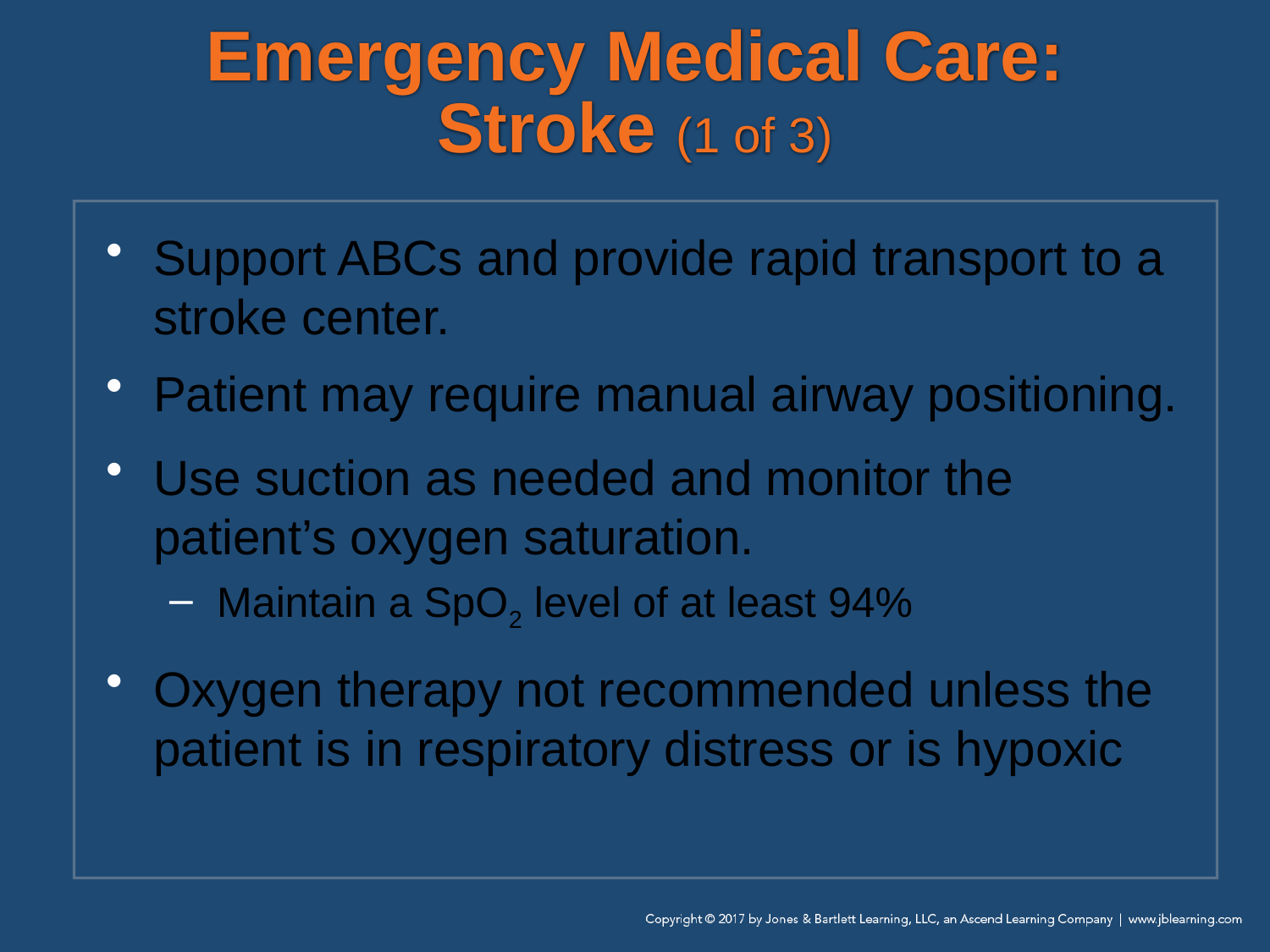

# Emergency Medical Care: Stroke (1 of 3)
Support ABCs and provide rapid transport to a stroke center.
Patient may require manual airway positioning.
Use suction as needed and monitor the patient’s oxygen saturation.
Maintain a SpO2 level of at least 94%
Oxygen therapy not recommended unless the patient is in respiratory distress or is hypoxic